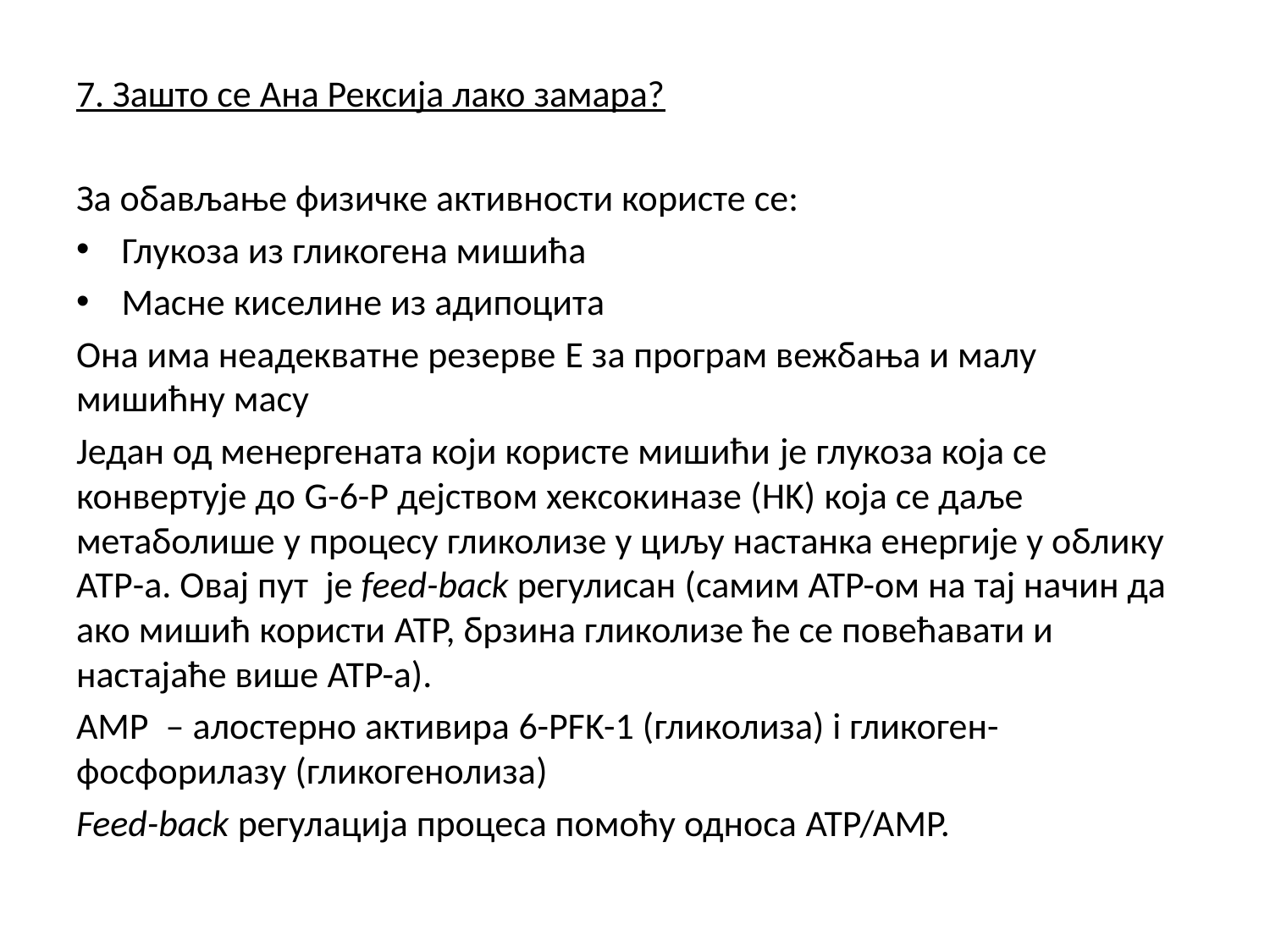

7. Зашто се Ана Рексија лако замара?

За обављање физичке активности користе се:
Глукоза из гликогена мишића
Масне киселине из адипоцита
Она има неадекватне резерве E за програм вежбања и малу мишићну масу
Један од менергената који користе мишићи je глукоза која се конвертује до G-6-P дејством хексокиназе (HK) која се даље метаболише у процесу гликолизе у циљу настанка енергије у облику АТР-а. Овај пут  je feed-back регулисан (самим ATP-oм на тај начин да ако мишић користи ATP, брзина гликолизе ће се повећавати и настајаће више ATP-a).
AMP  – алостерно активира 6-PFK-1 (гликолиза) i гликоген-фосфорилазу (гликогенолиза)
Feed-back регулација процеса помоћу односа ATP/AMP.